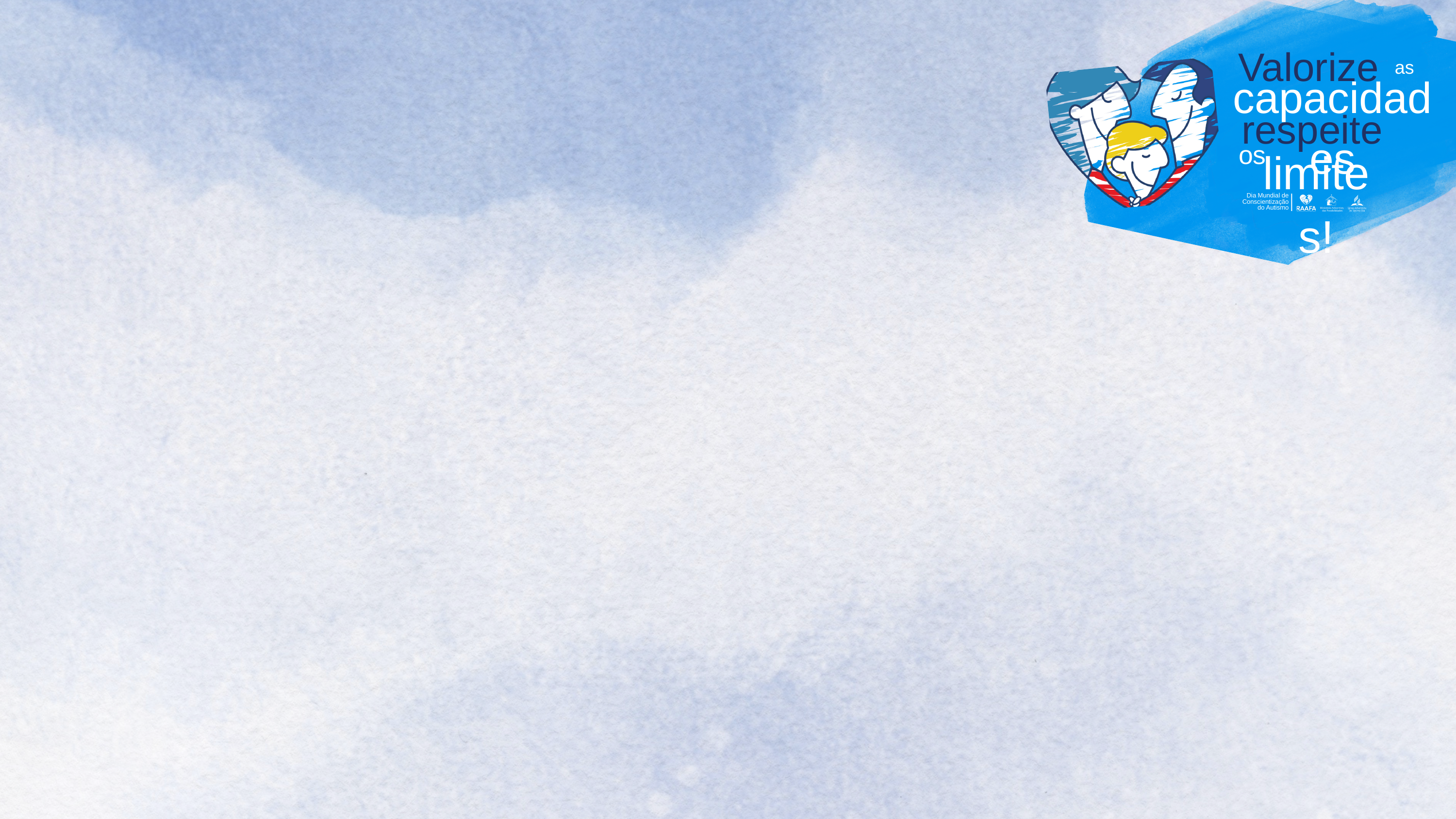

Valorize
as

capacidades

respeite
os
limites!
Dia Mundial de
Conscientização
do Autismo